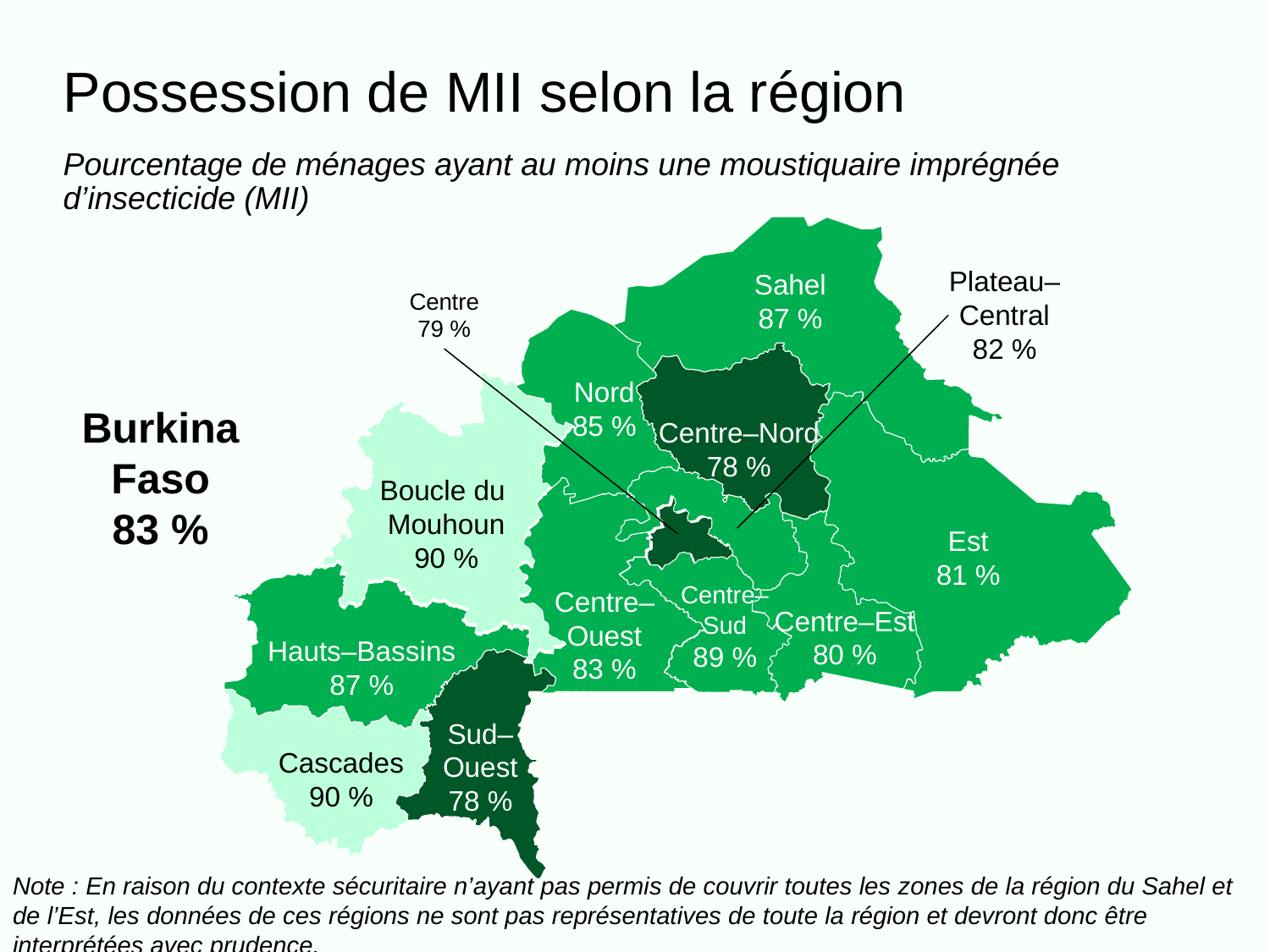

# Possession de MII selon la région
Pourcentage de ménages ayant au moins une moustiquaire imprégnée d’insecticide (MII)

Sahel
87 %
Plateau–
Central
82 %
Centre
79 %
Nord
85 %
Centre–Nord
78 %
Boucle du
Mouhoun
90 %

Est
81 %
Centre–
Sud
89 %
Centre–
Ouest
83 %
Centre–Est
80 %
Hauts–Bassins
87 %
Sud–
Ouest
78 %
Cascades
90 %
Burkina Faso
83 %
Note : En raison du contexte sécuritaire n’ayant pas permis de couvrir toutes les zones de la région du Sahel et de l’Est, les données de ces régions ne sont pas représentatives de toute la région et devront donc être interprétées avec prudence.